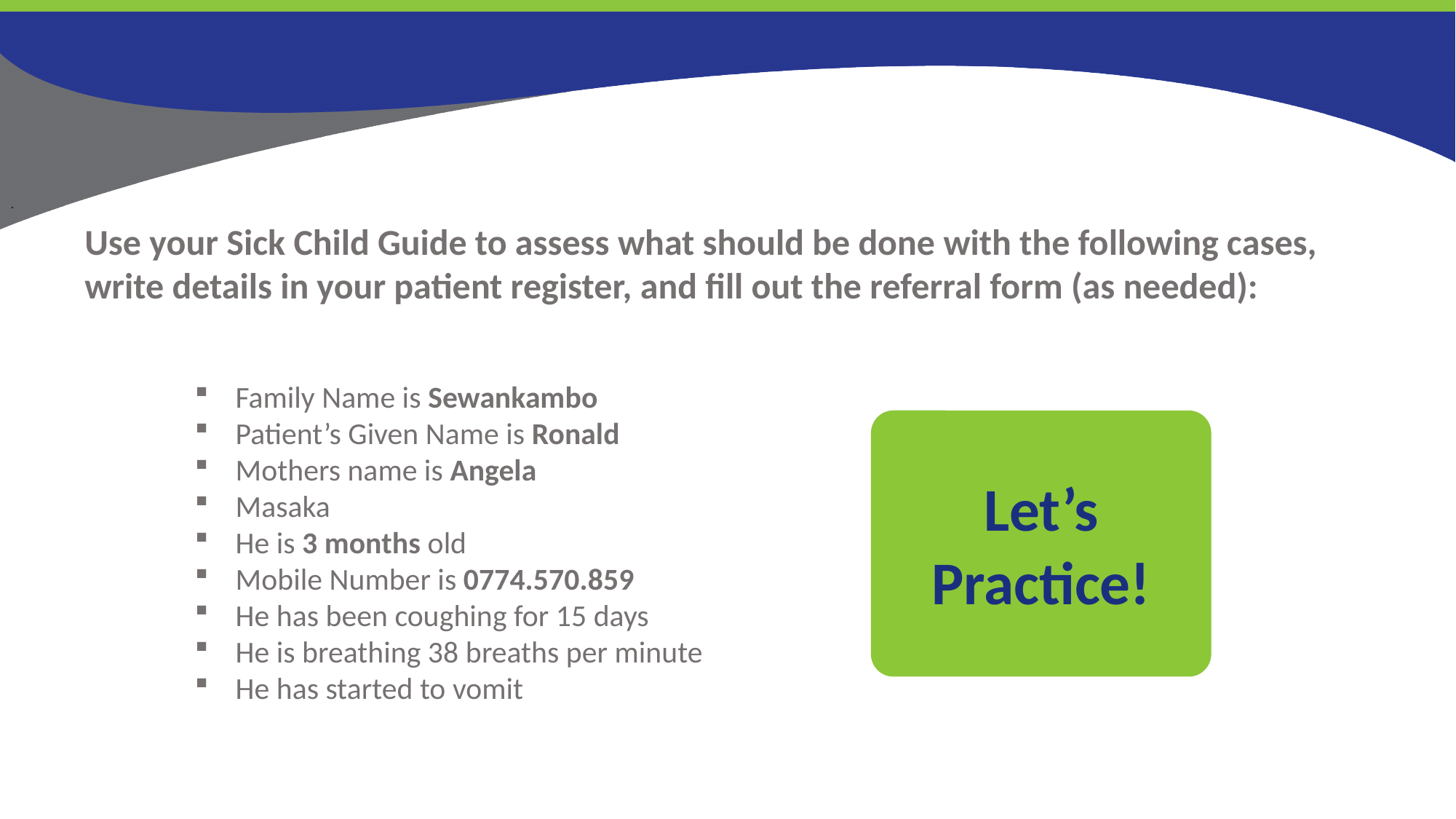

.
Use your Sick Child Guide to assess what should be done with the following cases, write details in your patient register, and fill out the referral form (as needed):

Family Name is Sewankambo
Patient’s Given Name is Ronald
Mothers name is Angela
Masaka
He is 3 months old
Mobile Number is 0774.570.859
He has been coughing for 15 days
He is breathing 38 breaths per minute
He has started to vomit

Let’s Practice!